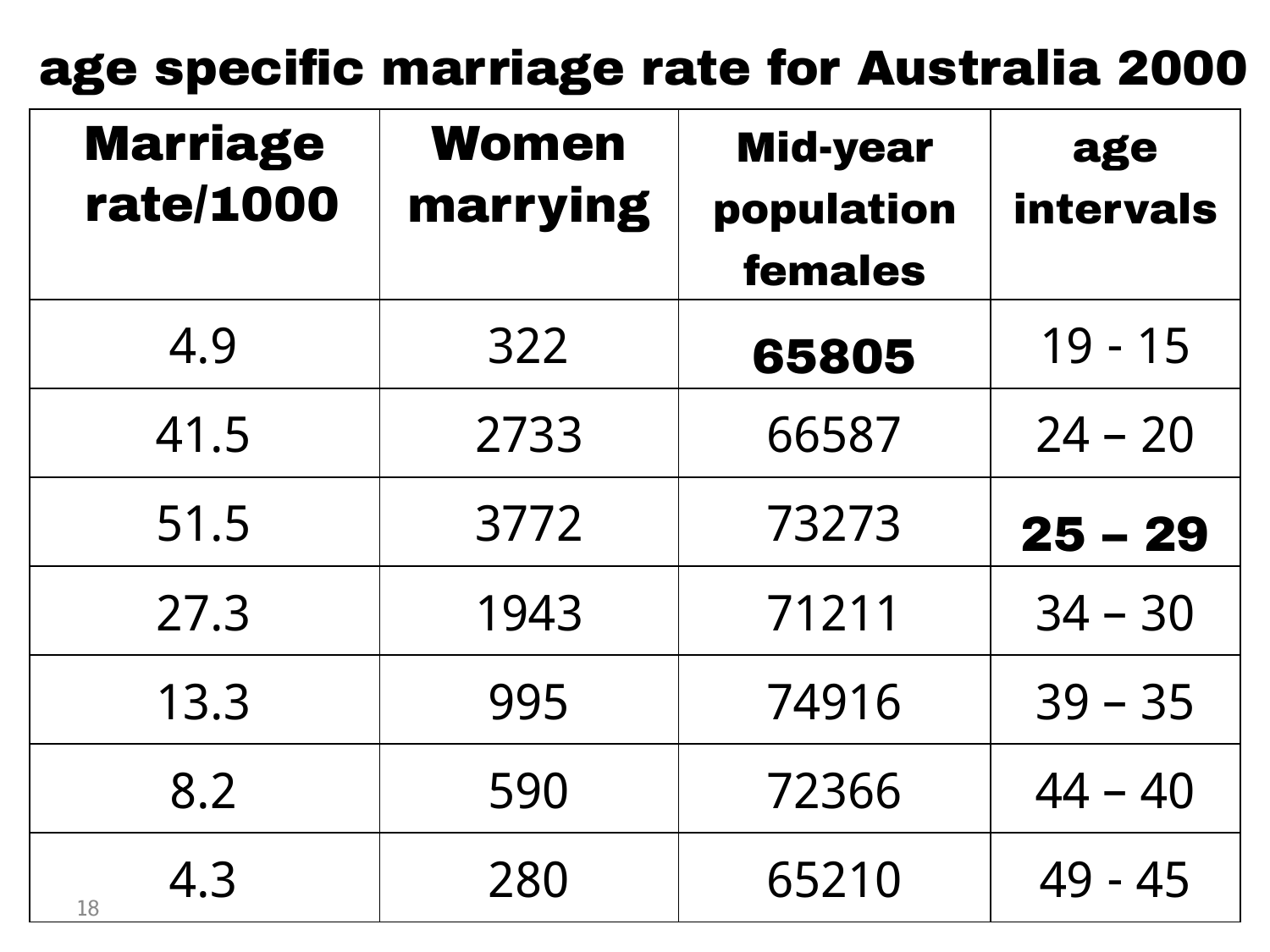

age specific marriage rate for Australia 2000
| Marriage rate/1000 | Women marrying | Mid-year population females | age intervals |
| --- | --- | --- | --- |
| 4.9 | 322 | 65805 | 15 - 19 |
| 41.5 | 2733 | 66587 | 20 – 24 |
| 51.5 | 3772 | 73273 | 25 – 29 |
| 27.3 | 1943 | 71211 | 30 – 34 |
| 13.3 | 995 | 74916 | 35 – 39 |
| 8.2 | 590 | 72366 | 40 – 44 |
| 4.3 | 280 | 65210 | 45 - 49 |
18